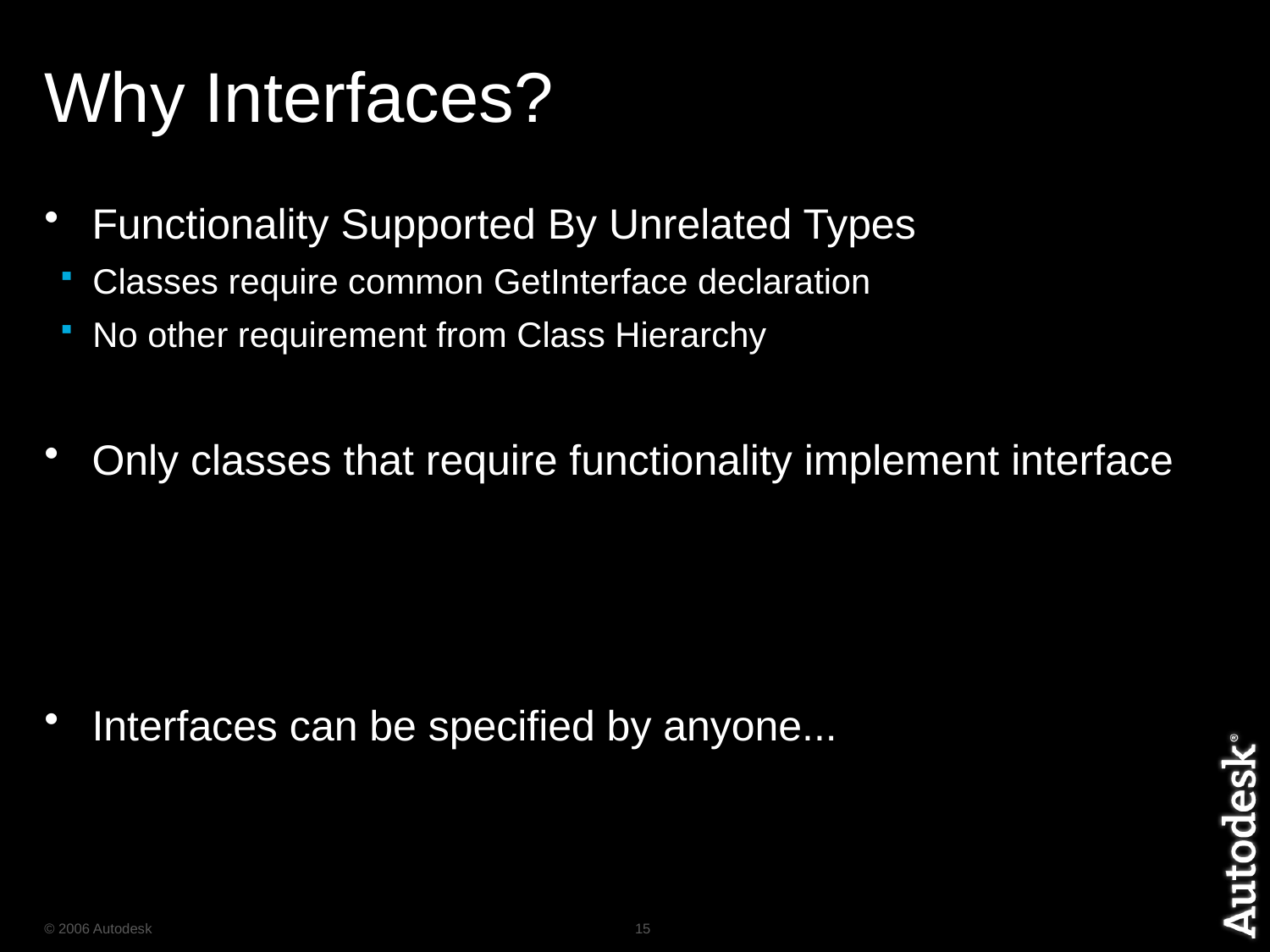

# Why Interfaces?
Functionality Supported By Unrelated Types
Classes require common GetInterface declaration
No other requirement from Class Hierarchy

Only classes that require functionality implement interface

Interfaces can be specified by anyone...